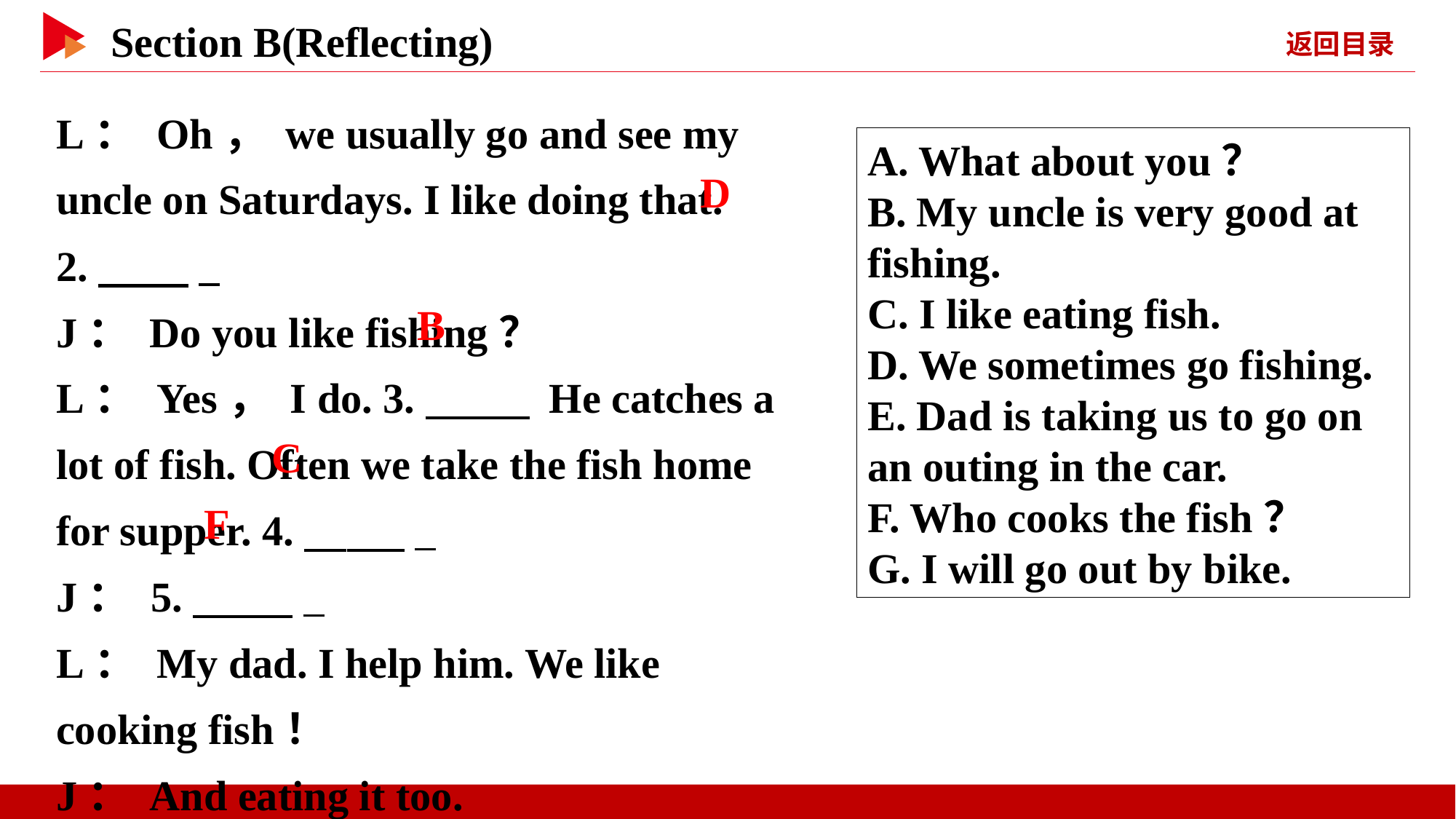

L： Oh， we usually go and see my uncle on Saturdays. I like doing that. 2.　     _
J： Do you like fishing？
L： Yes， I do. 3.　  　 He catches a lot of fish. Often we take the fish home for supper. 4.　      _
J： 5.　      _
L： My dad. I help him. We like cooking fish！
J： And eating it too.
A. What about you？
B. My uncle is very good at fishing.
C. I like eating fish.
D. We sometimes go fishing.
E. Dad is taking us to go on an outing in the car.
F. Who cooks the fish？
G. I will go out by bike.
D
B
C
F